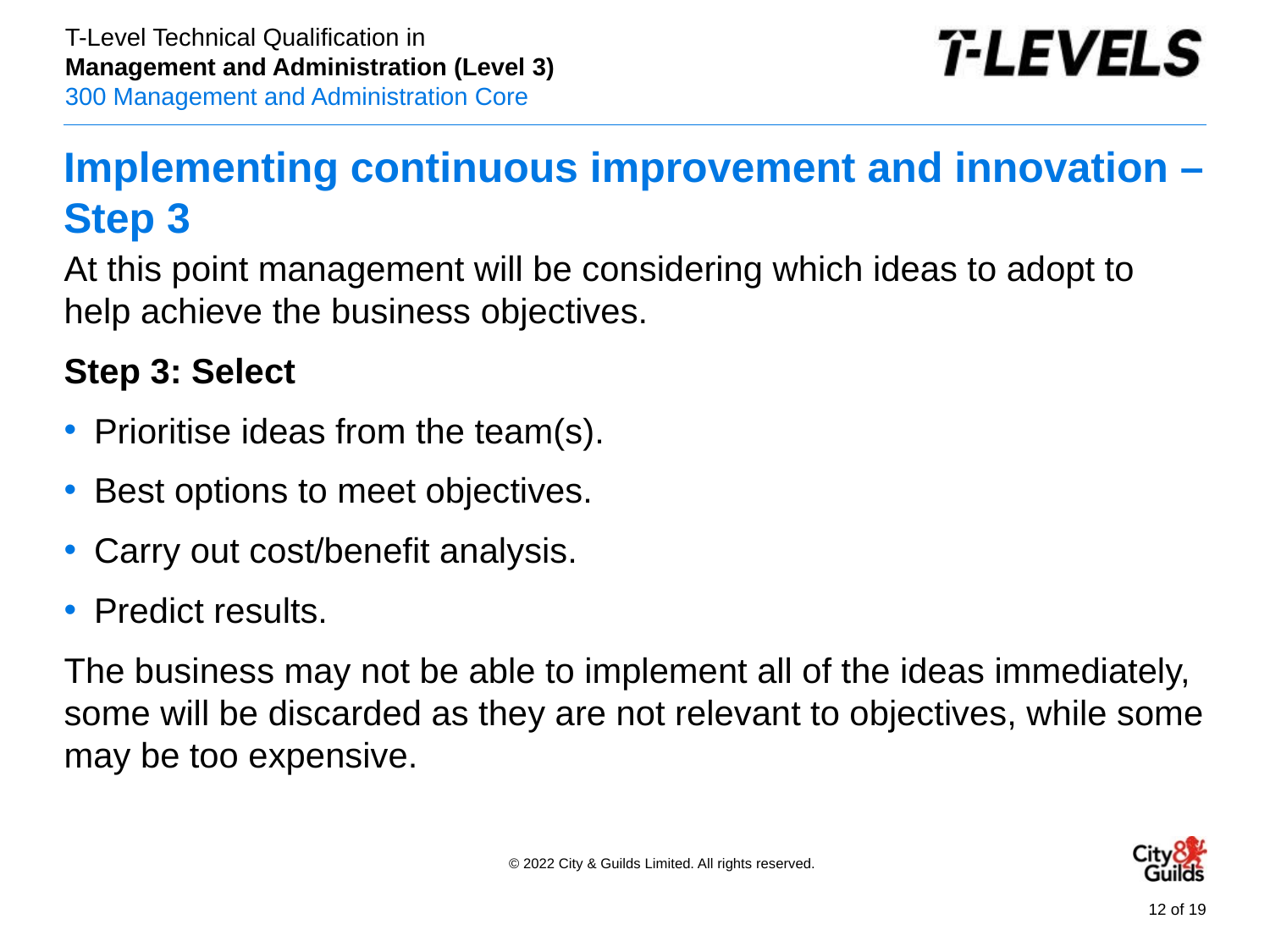

# Implementing continuous improvement and innovation – Step 3
At this point management will be considering which ideas to adopt to help achieve the business objectives.
Step 3: Select
Prioritise ideas from the team(s).
Best options to meet objectives.
Carry out cost/benefit analysis.
Predict results.
The business may not be able to implement all of the ideas immediately, some will be discarded as they are not relevant to objectives, while some may be too expensive.